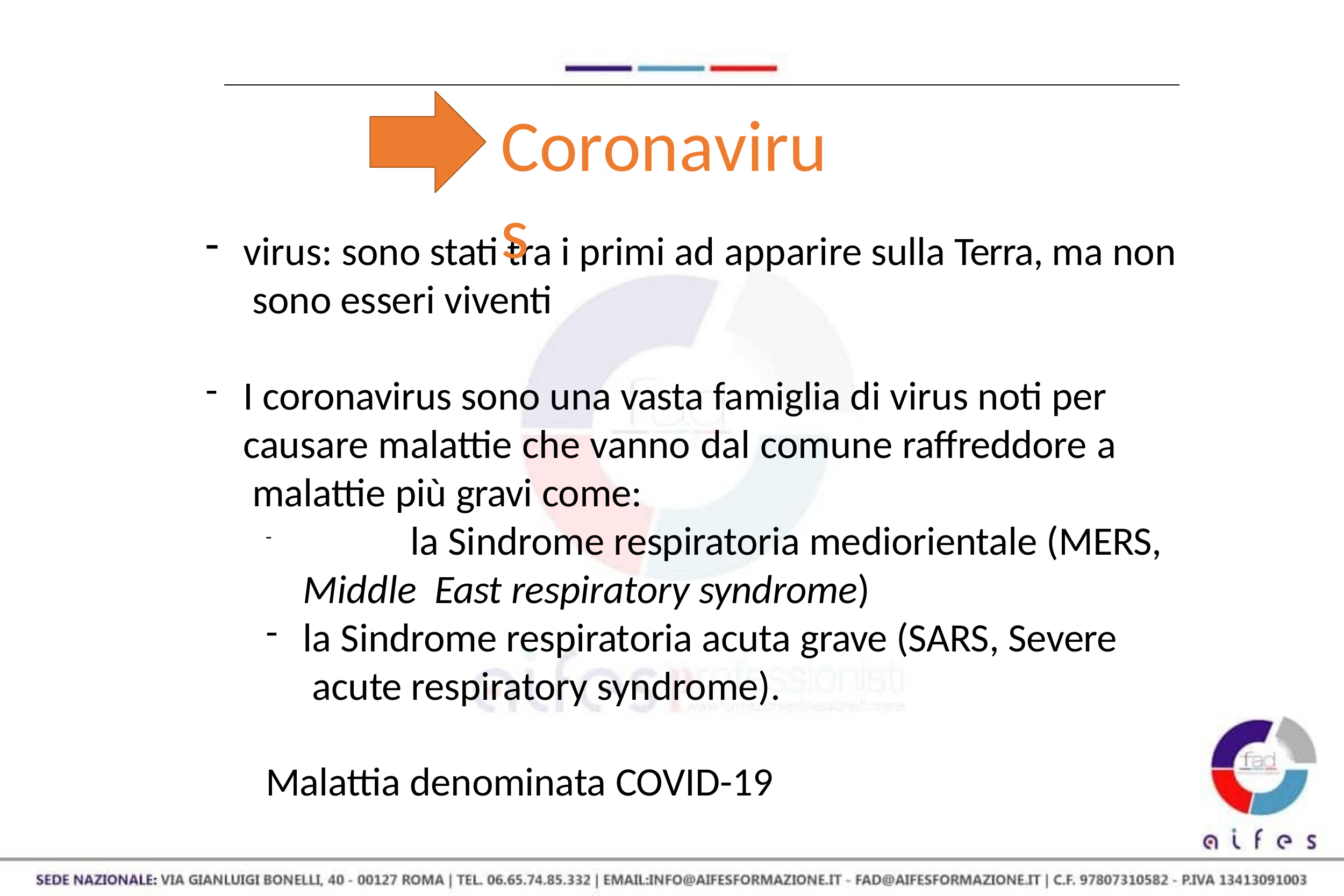

# Coronavirus
virus: sono stati tra i primi ad apparire sulla Terra, ma non  sono esseri viventi

I coronavirus sono una vasta famiglia di virus noti per  causare malattie che vanno dal comune raffreddore a  malattie più gravi come:
	la Sindrome respiratoria mediorientale (MERS, Middle  East respiratory syndrome)
la Sindrome respiratoria acuta grave (SARS, Severe  acute respiratory syndrome).

Malattia denominata COVID-19